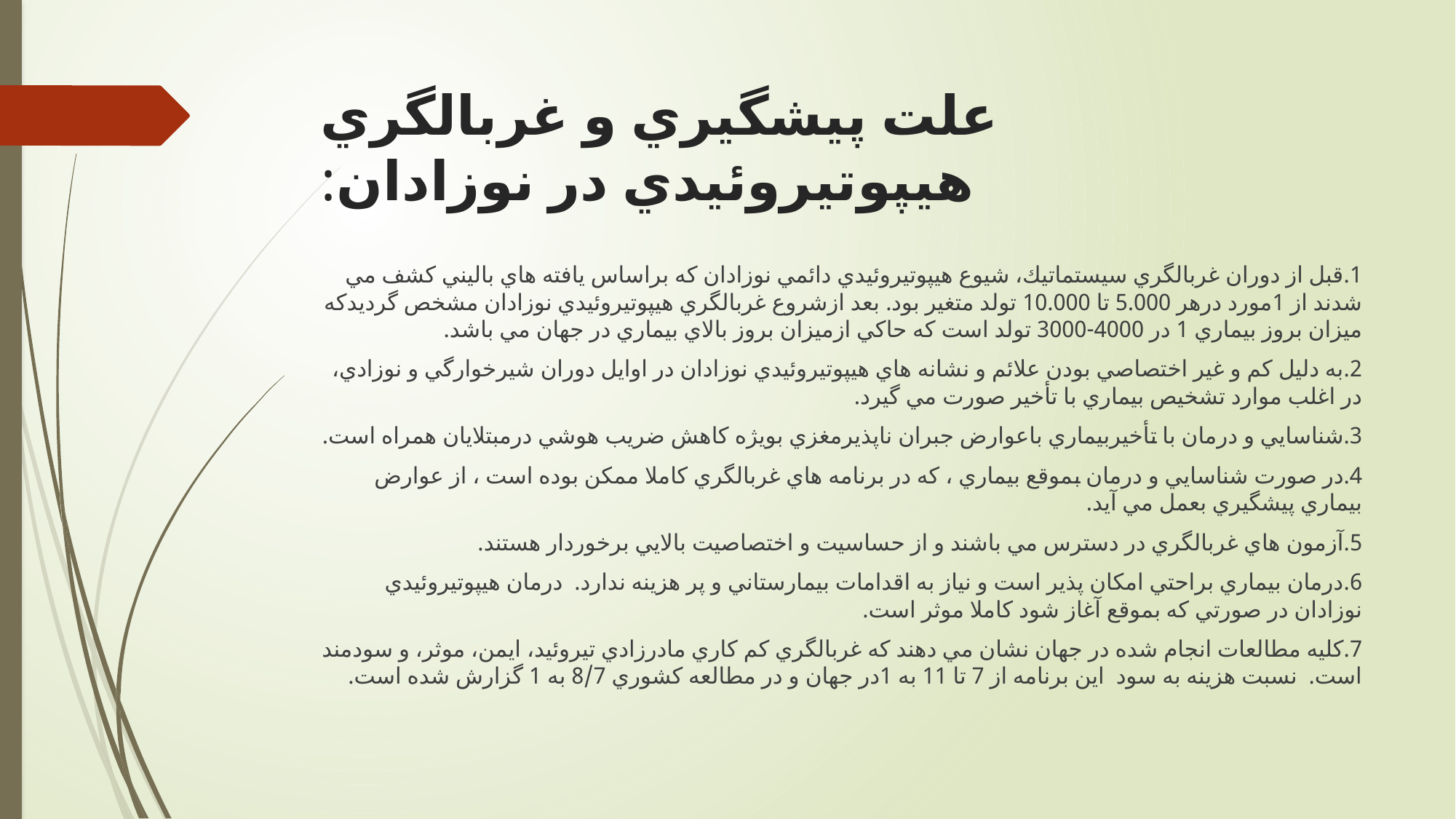

# علت پيشگيري و غربالگري هيپوتيروئيدي در نوزادان:
1.	قبل از دوران غربالگري سيستماتيك، شيوع هيپوتيروئيدي دائمي نوزادان كه براساس يافته هاي باليني كشف مي شدند از 1مورد درهر 5.000 تا 10.000 تولد متغير بود. بعد ازشروع غربالگري هيپوتيروئيدي نوزادان مشخص گرديدكه ميزان بروز بيماري 1 در 4000-3000 تولد است كه حاكي ازميزان بروز بالاي بيماري در جهان مي باشد.
2.	به دليل كم و غير اختصاصي بودن علائم و نشانه هاي هيپوتيروئيدي نوزادان در اوايل دوران شيرخوارگي و نوزادي، در اغلب موارد تشخيص بيماري با تأخير صورت مي گيرد.
3.	شناسايي و درمان با تأخيربيماري باعوارض جبران ناپذيرمغزي بويژه كاهش ضريب هوشي درمبتلايان همراه است.
4.	در صورت شناسايي و درمان بموقع بيماري ، كه در برنامه هاي غربالگري كاملا ممكن بوده است ، از عوارض بيماري پيشگيري بعمل مي آيد.
5.	آزمون هاي غربالگري در دسترس مي باشند و از حساسيت و اختصاصيت بالايي برخوردار هستند.
6.	درمان بيماري براحتي امكان پذير است و نياز به اقدامات بيمارستاني و پر هزينه ندارد.  درمان هيپوتيروئيدي نوزادان در صورتي كه بموقع آغاز شود كاملا موثر است.
7.	كليه مطالعات انجام شده در جهان نشان مي دهند كه غربالگري كم كاري مادرزادي تيروئيد، ايمن، موثر، و سودمند است.  نسبت هزينه به سود  اين برنامه از 7 تا 11 به 1در جهان و در مطالعه كشوري 8/7 به 1 گزارش شده است.